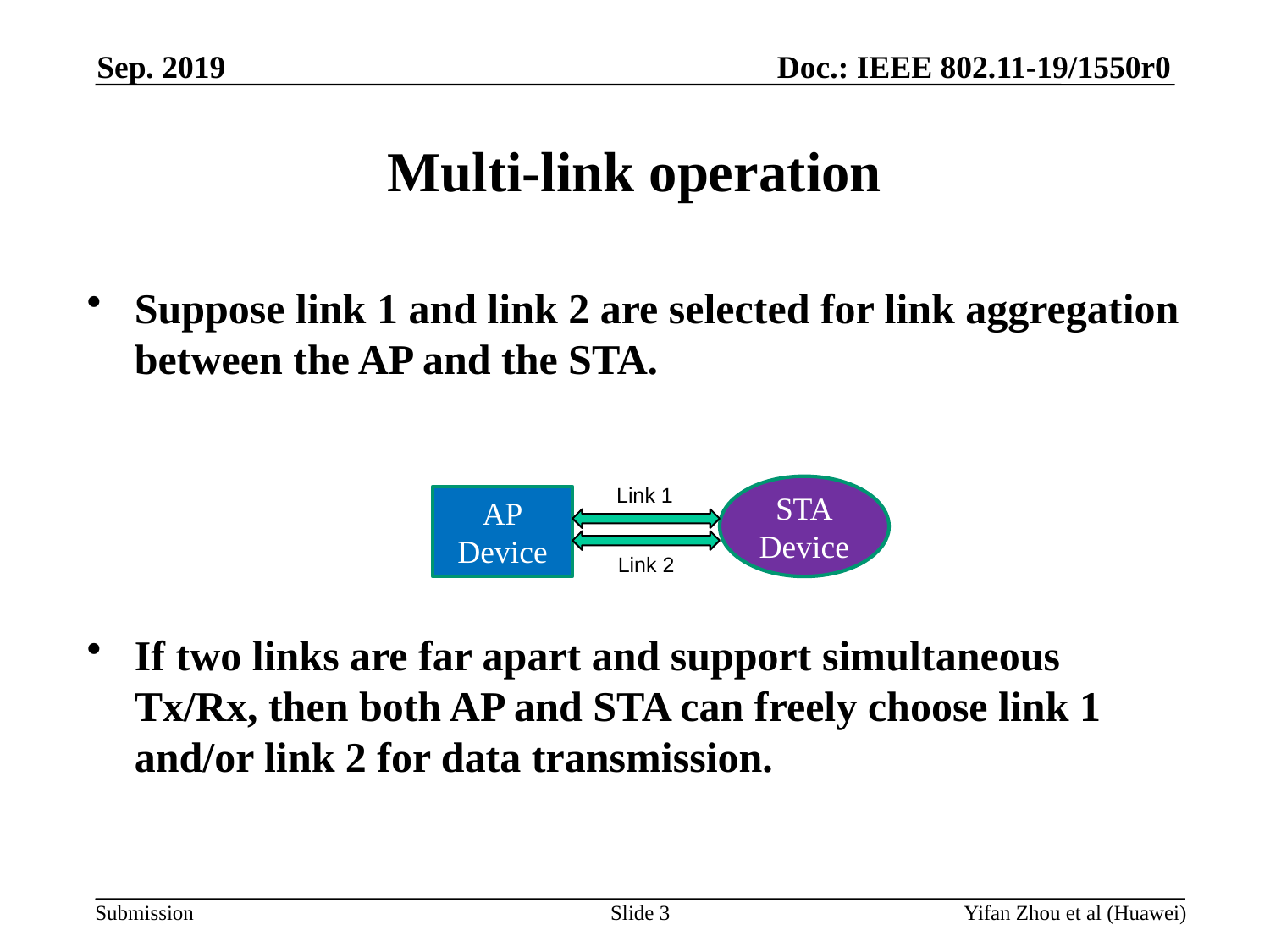

Sep. 2019
# Multi-link operation
Suppose link 1 and link 2 are selected for link aggregation between the AP and the STA.

If two links are far apart and support simultaneous Tx/Rx, then both AP and STA can freely choose link 1 and/or link 2 for data transmission.

Link 1
STA
Device
AP
Device

Link 2
Slide 3
Yifan Zhou et al (Huawei)